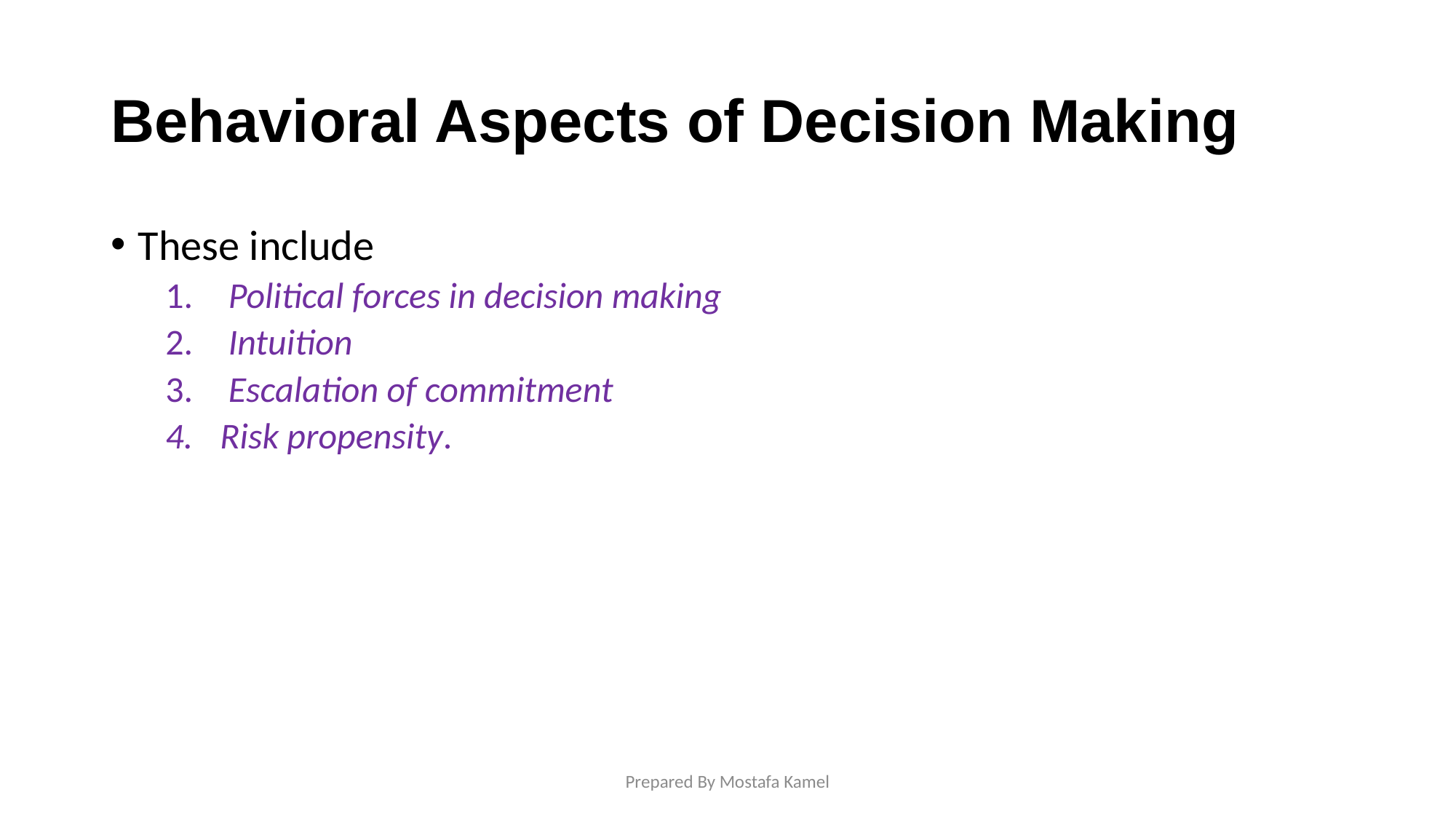

# Behavioral Aspects of Decision Making
These include
 Political forces in decision making
 Intuition
 Escalation of commitment
Risk propensity.
Prepared By Mostafa Kamel